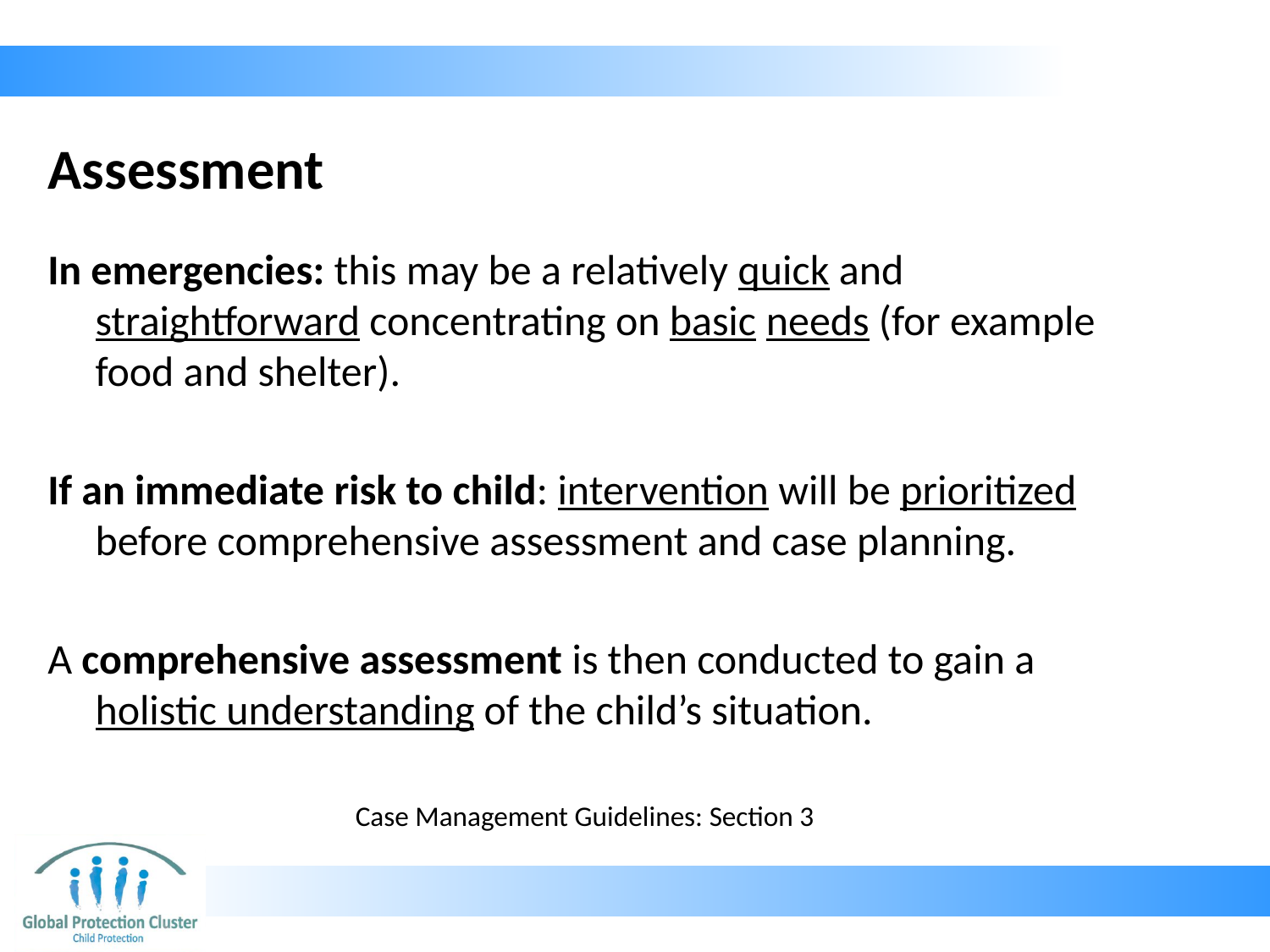

# Assessment
In emergencies: this may be a relatively quick and straightforward concentrating on basic needs (for example food and shelter).

If an immediate risk to child: intervention will be prioritized before comprehensive assessment and case planning.

A comprehensive assessment is then conducted to gain a holistic understanding of the child’s situation.

Case Management Guidelines: Section 3